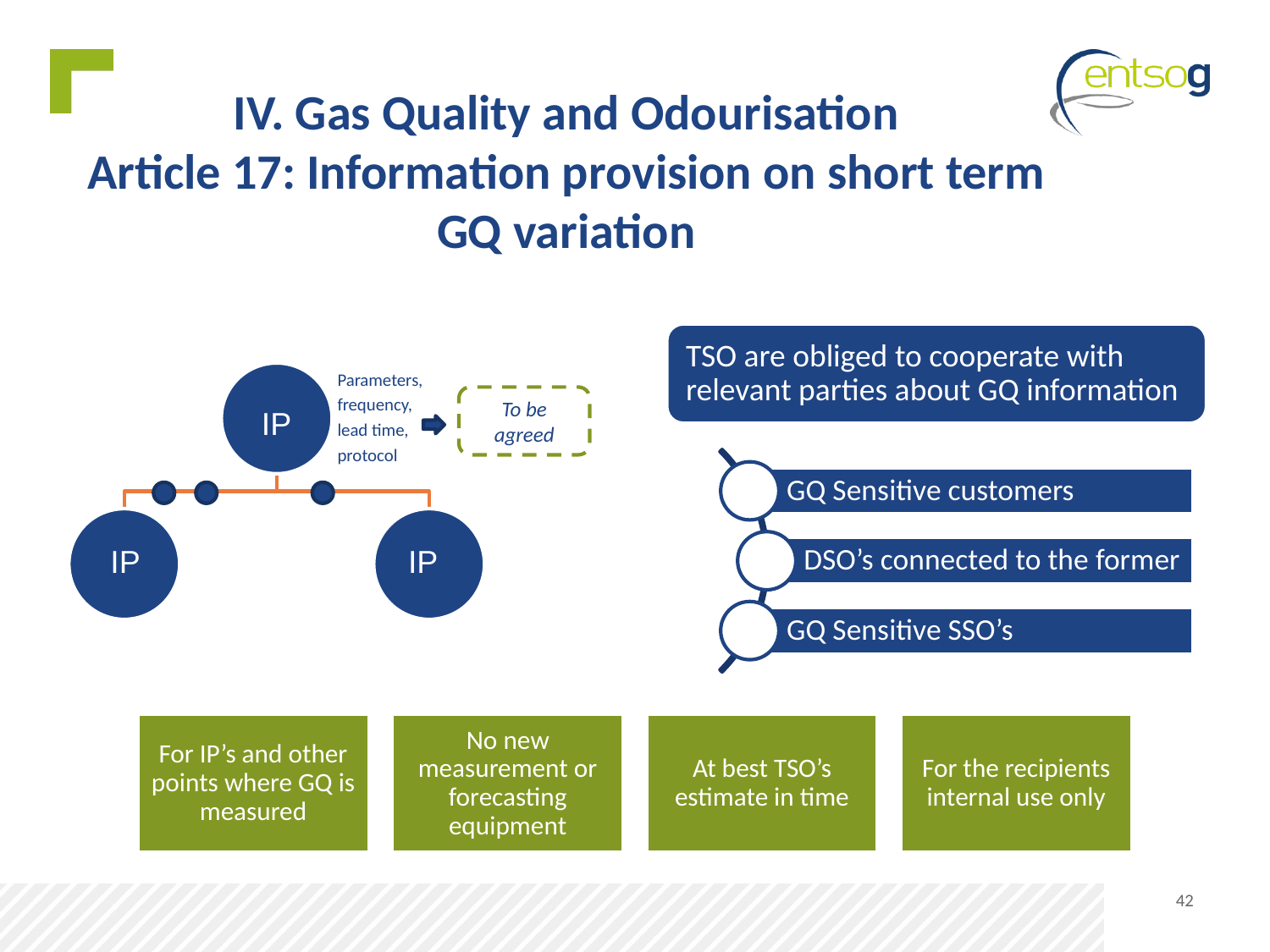

IV. Gas Quality and Odourisation
Article 17: Information provision on short term GQ variation
Parameters,
frequency,
lead time,
protocol

IP

IP
IP
TSO are obliged to cooperate with relevant parties about GQ information
To be agreed

GQ Sensitive customers
DSO’s connected to the former
GQ Sensitive SSO’s
For IP’s and other points where GQ is measured
No new measurement or forecasting equipment
At best TSO’s estimate in time
For the recipients internal use only
42